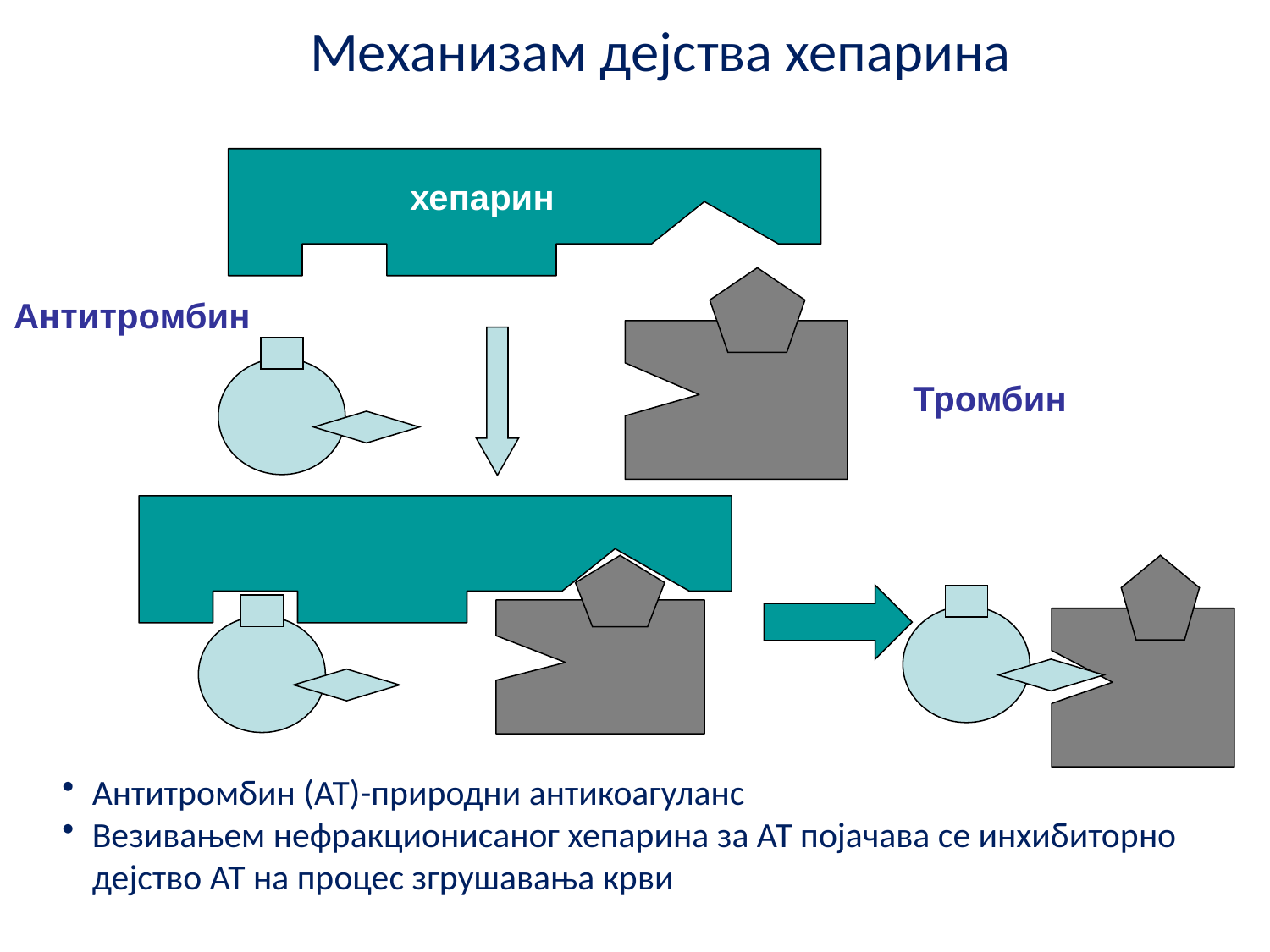

# Механизам дејства хепарина

хепарин

Антитромбин

Тромбин

Антитромбин (АТ)-природни антикоагуланс
Везивањем нефракционисаног хепарина за АТ појачава се инхибиторно дејство АТ на процес згрушавања крви